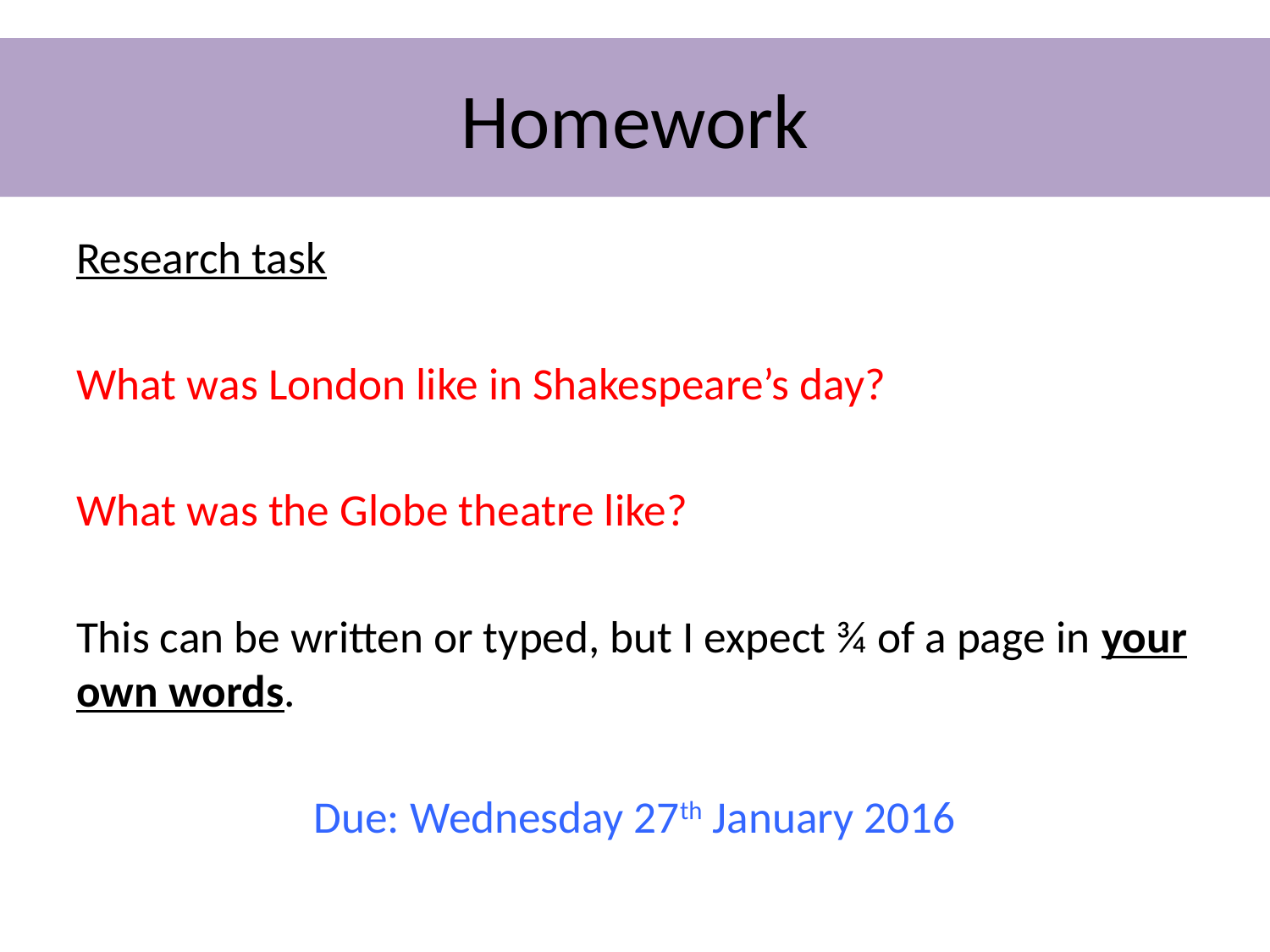

# Homework
Research task

What was London like in Shakespeare’s day?

What was the Globe theatre like?

This can be written or typed, but I expect ¾ of a page in your own words.

Due: Wednesday 27th January 2016